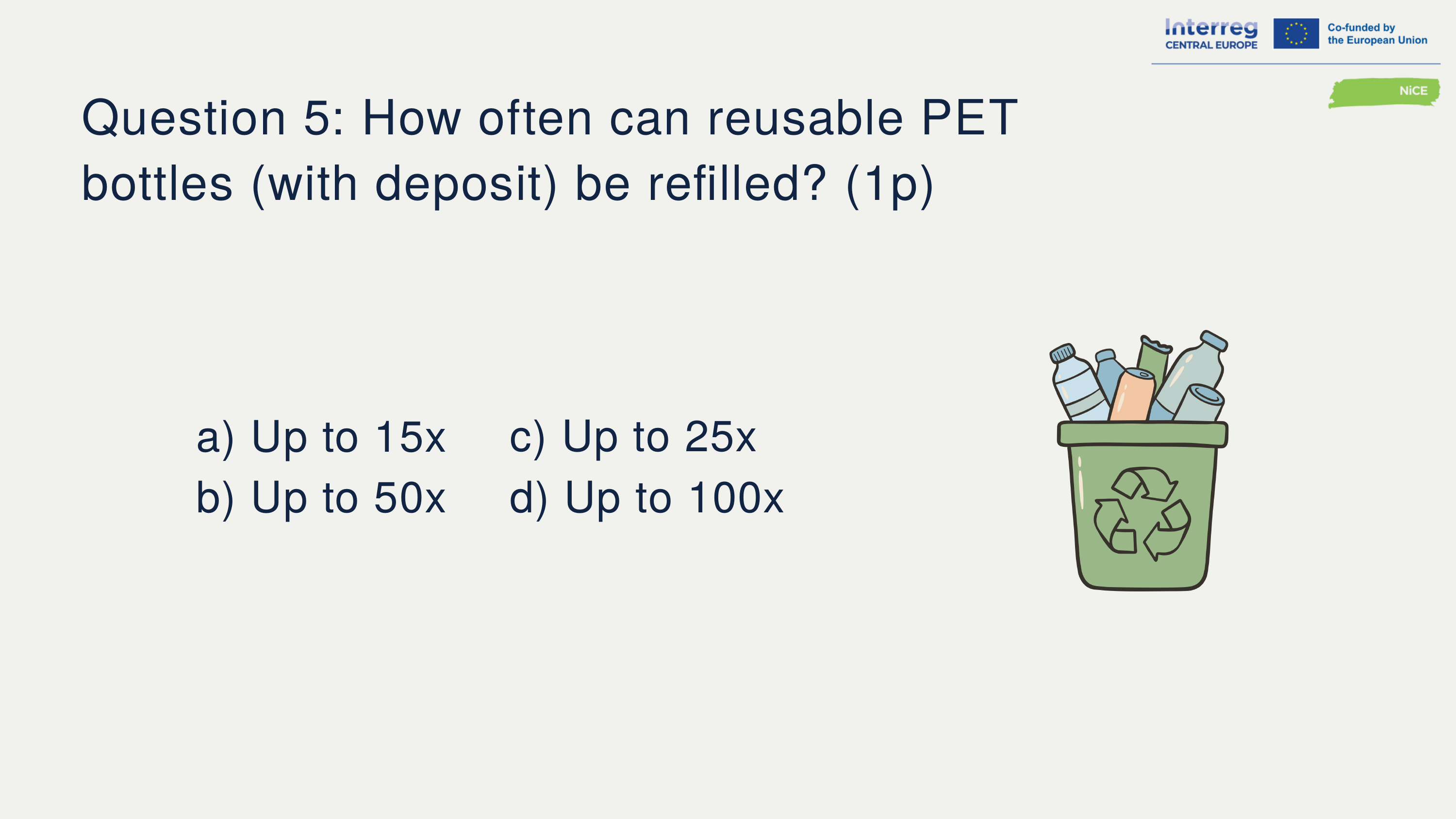

Question 5: How often can reusable PET bottles (with deposit) be refilled? (1p)

a) Up to 15x
b) Up to 50x
c) Up to 25x
d) Up to 100x